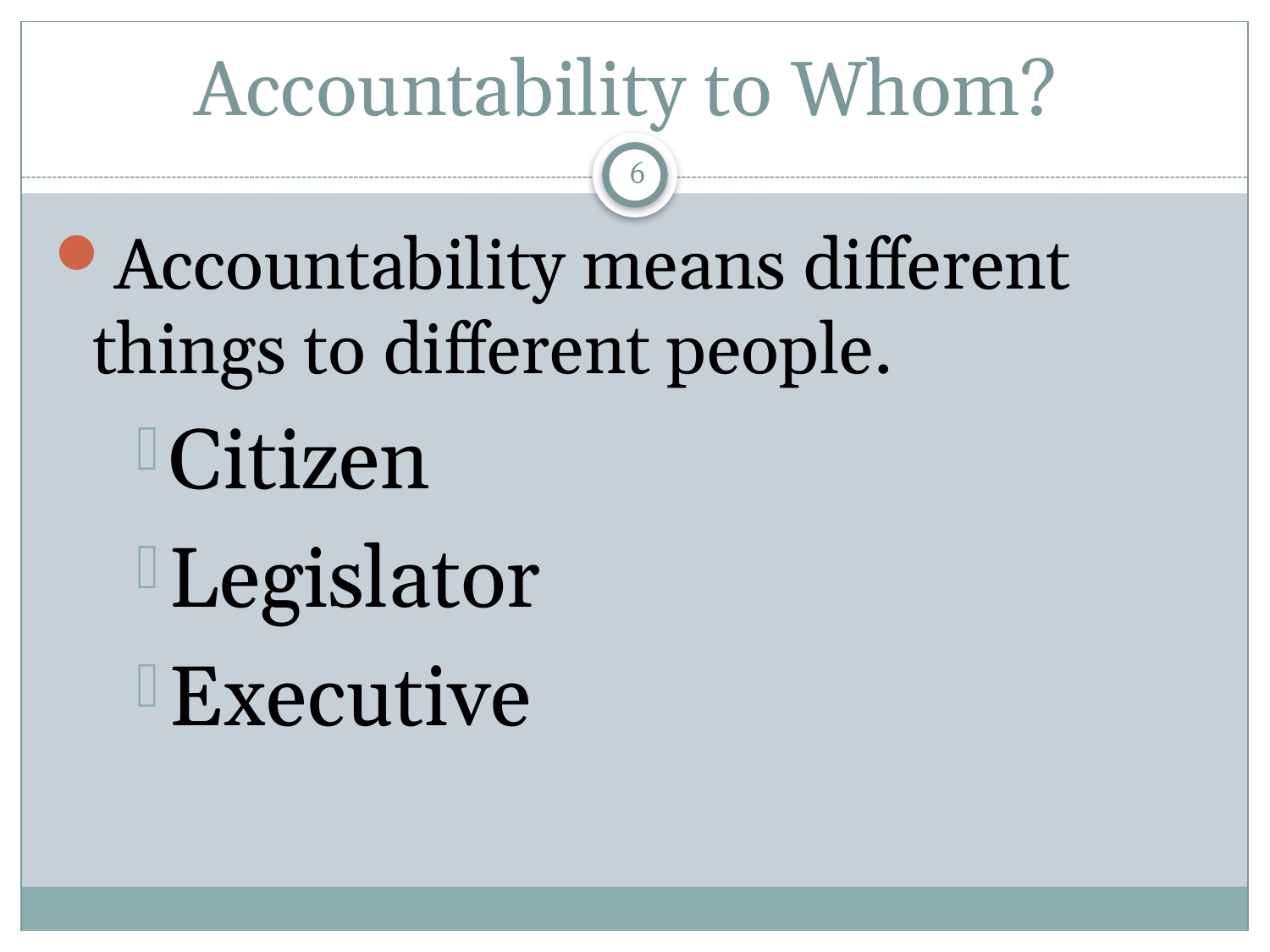

# Accountability to Whom?
6
Accountability means different things to different people.
Citizen
Legislator
Executive